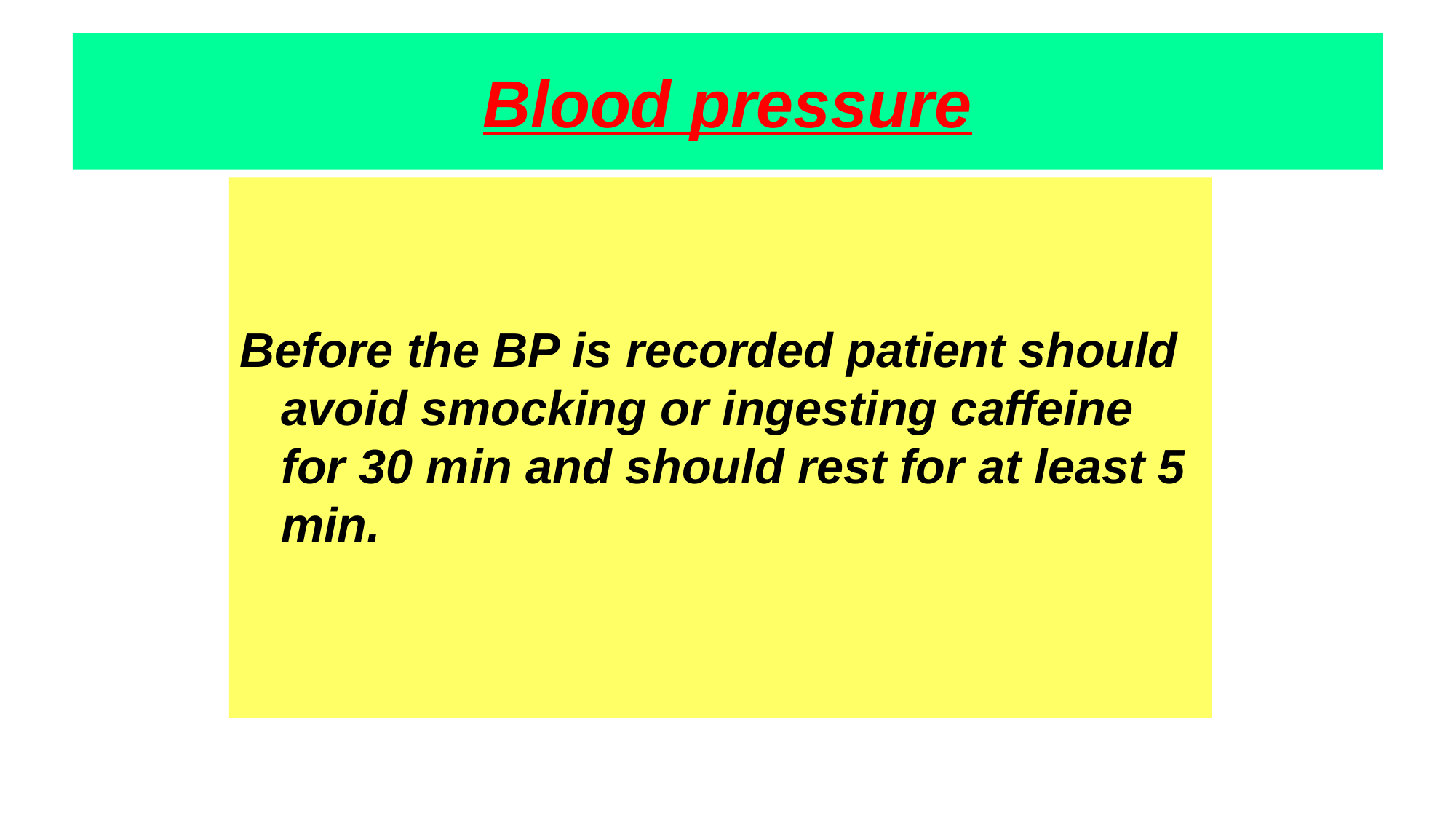

# Blood pressure

Before the BP is recorded patient should avoid smocking or ingesting caffeine for 30 min and should rest for at least 5 min.